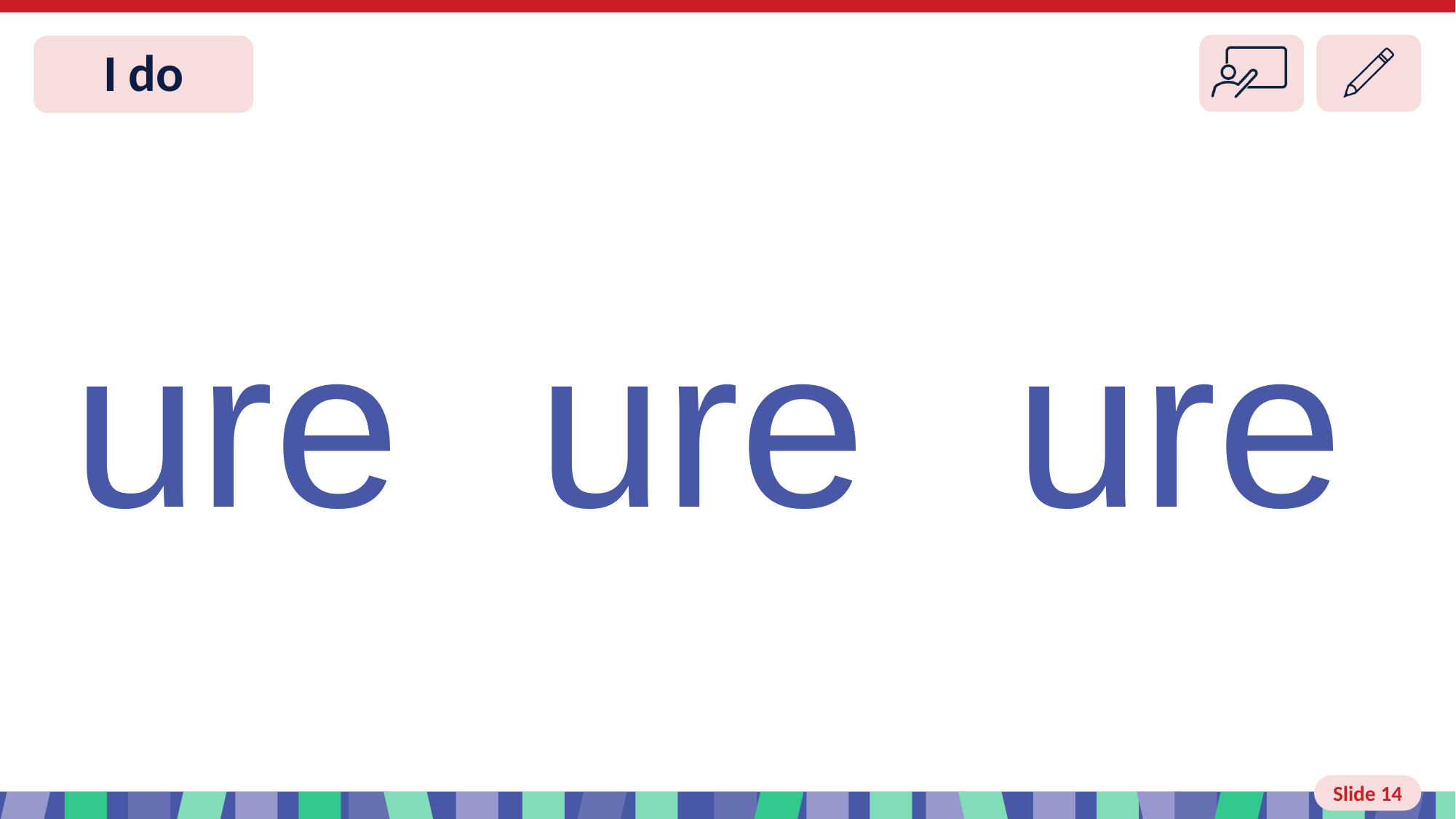

Slide 14 I do
 ure
 ure
 ure